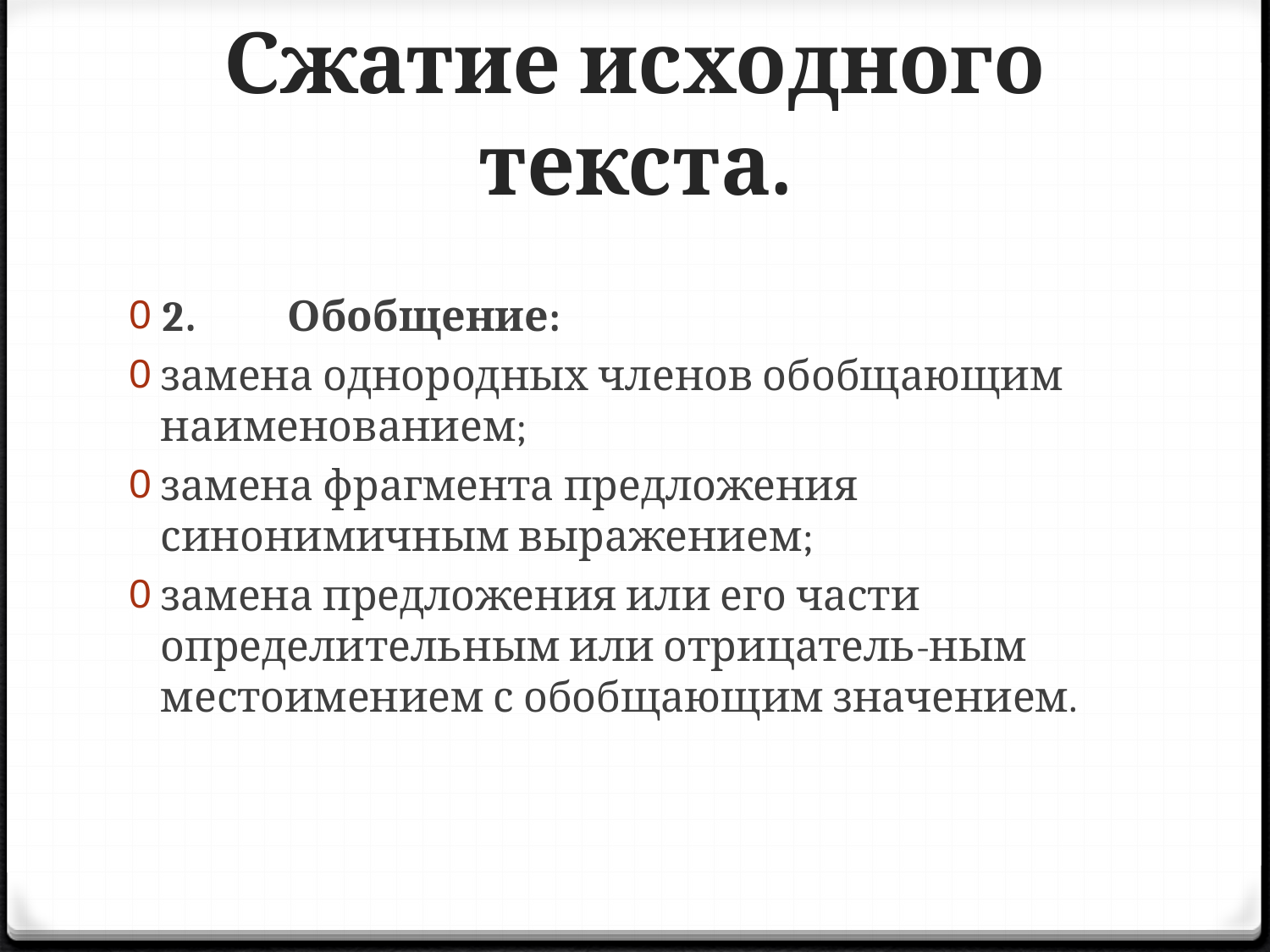

# Сжатие исходного текста.
2.	Обобщение:
замена однородных членов обобщающим наименованием;
замена фрагмента предложения синонимичным выражением;
замена предложения или его части определительным или отрицатель-ным местоимением с обобщающим значением.